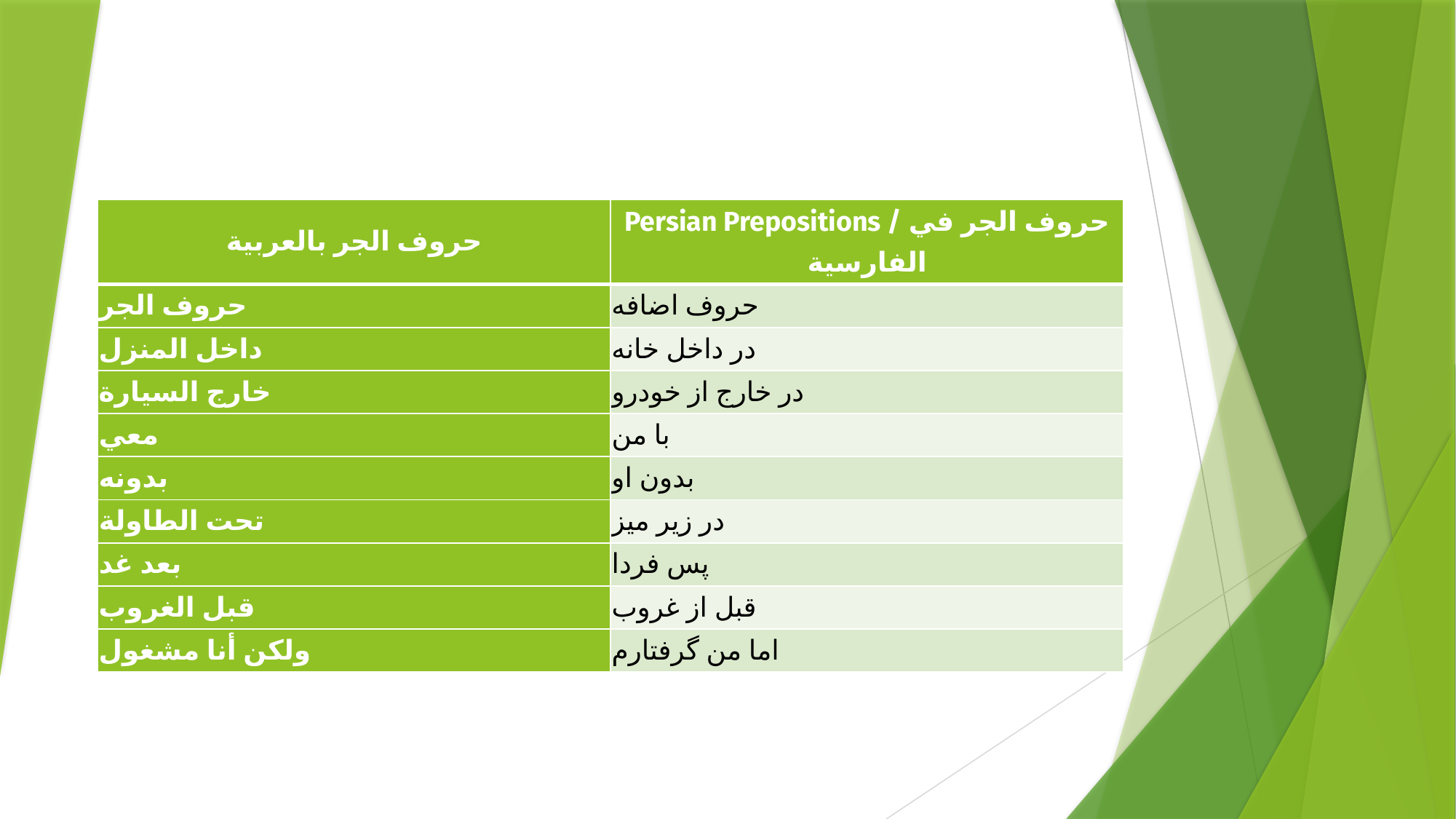

| حروف الجر بالعربية | Persian Prepositions / حروف الجر في الفارسية |
| --- | --- |
| حروف الجر | حروف اضافه |
| داخل المنزل | در داخل خانه |
| خارج السيارة | در خارج از خودرو |
| معي | با من |
| بدونه | بدون او |
| تحت الطاولة | در زیر میز |
| بعد غد | پس فردا |
| قبل الغروب | قبل از غروب |
| ولكن أنا مشغول | اما من گرفتارم |